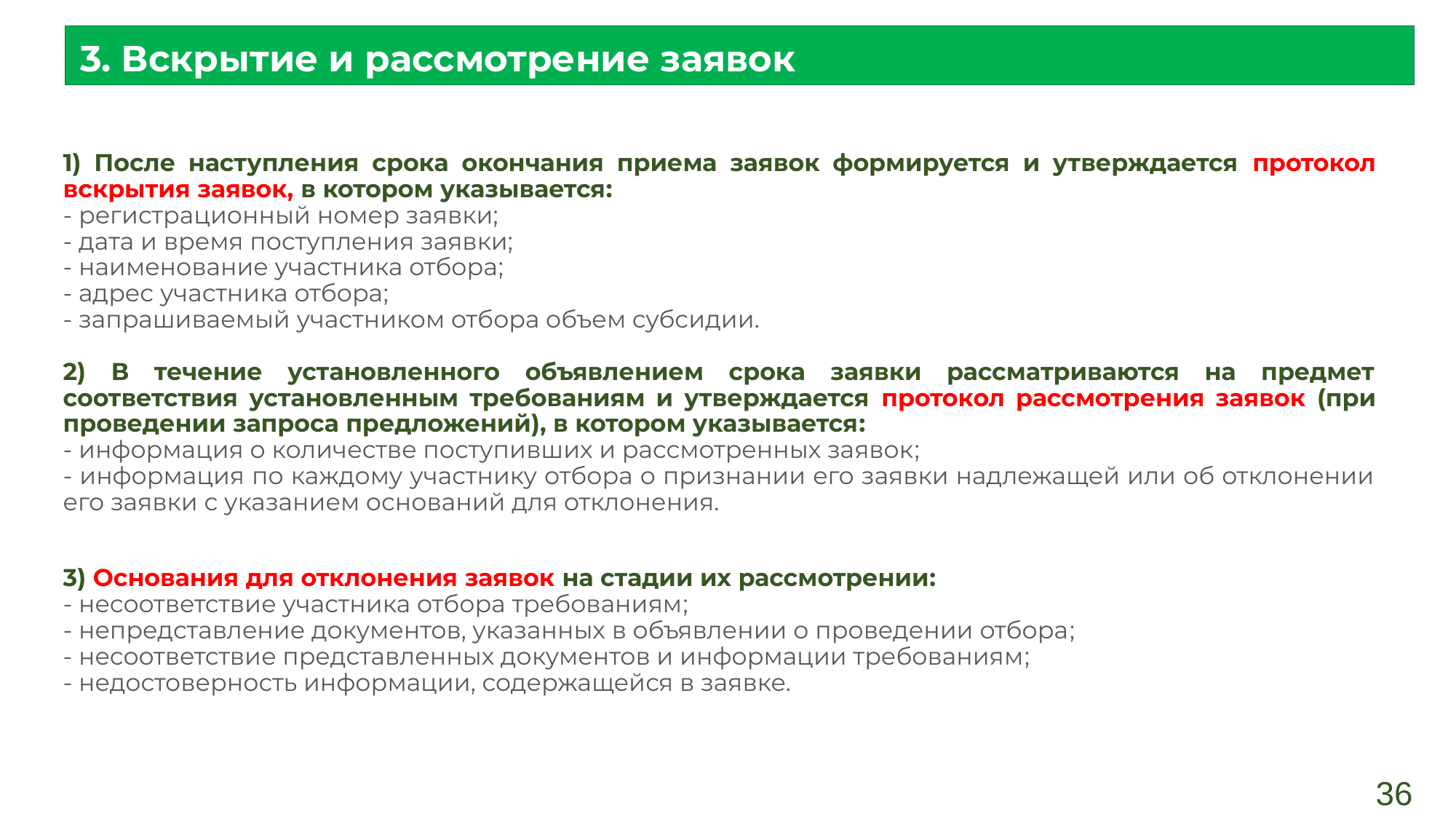

3. Вскрытие и рассмотрение заявок
1) После наступления срока окончания приема заявок формируется и утверждается протокол вскрытия заявок, в котором указывается:
- регистрационный номер заявки;
- дата и время поступления заявки;
- наименование участника отбора;
- адрес участника отбора;
- запрашиваемый участником отбора объем субсидии.

2) В течение установленного объявлением срока заявки рассматриваются на предмет соответствия установленным требованиям и утверждается протокол рассмотрения заявок (при проведении запроса предложений), в котором указывается:
- информация о количестве поступивших и рассмотренных заявок;
- информация по каждому участнику отбора о признании его заявки надлежащей или об отклонении его заявки с указанием оснований для отклонения.

3) Основания для отклонения заявок на стадии их рассмотрении:
- несоответствие участника отбора требованиям;
- непредставление документов, указанных в объявлении о проведении отбора;
- несоответствие представленных документов и информации требованиям;
- недостоверность информации, содержащейся в заявке.
36